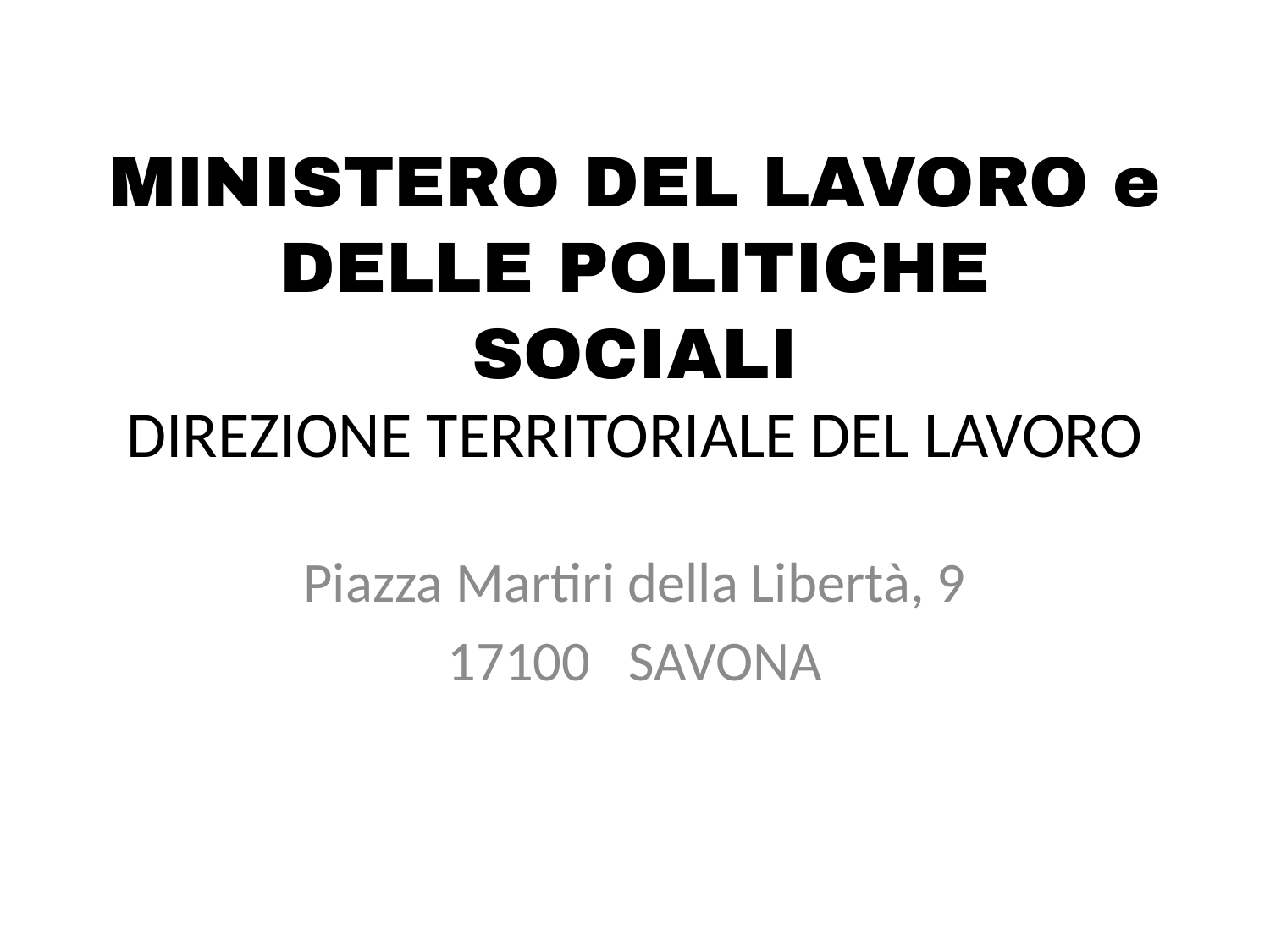

# MINISTERO DEL LAVORO e DELLE POLITICHE SOCIALI DIREZIONE TERRITORIALE DEL LAVORO
Piazza Martiri della Libertà, 9
17100   SAVONA